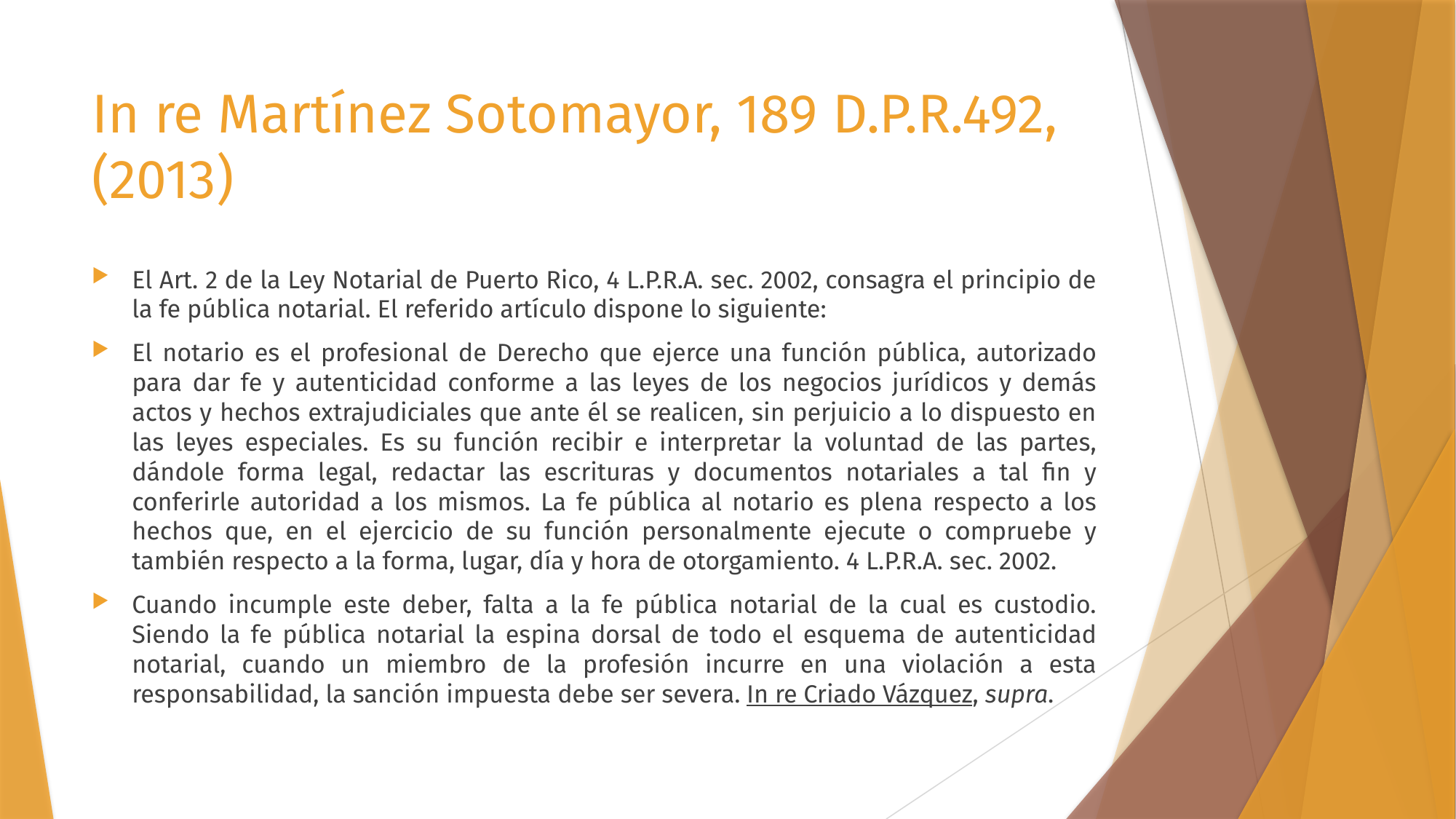

# In re Martínez Sotomayor, 189 D.P.R.492, (2013)
El Art. 2 de la Ley Notarial de Puerto Rico, 4 L.P.R.A. sec. 2002, consagra el principio de la fe pública notarial. El referido artículo dispone lo siguiente:
El notario es el profesional de Derecho que ejerce una función pública, autorizado para dar fe y autenticidad conforme a las leyes de los negocios jurídicos y demás actos y hechos extrajudiciales que ante él se realicen, sin perjuicio a lo dispuesto en las leyes especiales. Es su función recibir e interpretar la voluntad de las partes, dándole forma legal, redactar las escrituras y documentos notariales a tal fin y conferirle autoridad a los mismos. La fe pública al notario es plena respecto a los hechos que, en el ejercicio de su función personalmente ejecute o compruebe y también respecto a la forma, lugar, día y hora de otorgamiento. 4 L.P.R.A. sec. 2002.
Cuando incumple este deber, falta a la fe pública notarial de la cual es custodio. Siendo la fe pública notarial la espina dorsal de todo el esquema de autenticidad notarial, cuando un miembro de la profesión incurre en una violación a esta responsabilidad, la sanción impuesta debe ser severa. In re Criado Vázquez, supra.